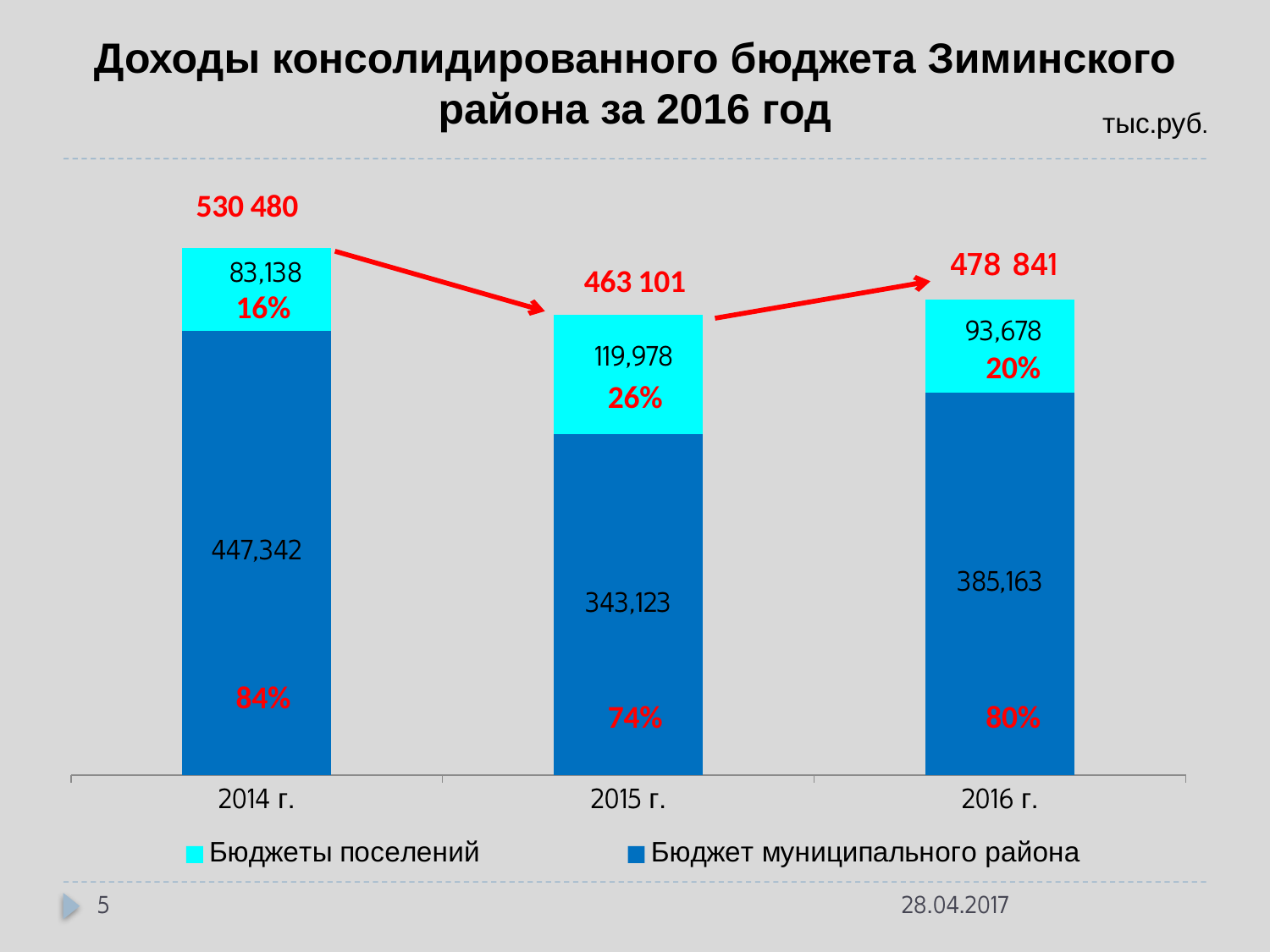

# Доходы консолидированного бюджета Зиминского района за 2016 год
тыс.руб.

### Chart

| Category | Бюджет муниципального района | Бюджеты поселений |
|---|---|---|
| 2014 г. | 447342.0 | 83138.0 |
| 2015 г. | 343123.0 | 119978.0 |
| 2016 г. | 385163.0 | 93678.0 |
5
28.04.2017